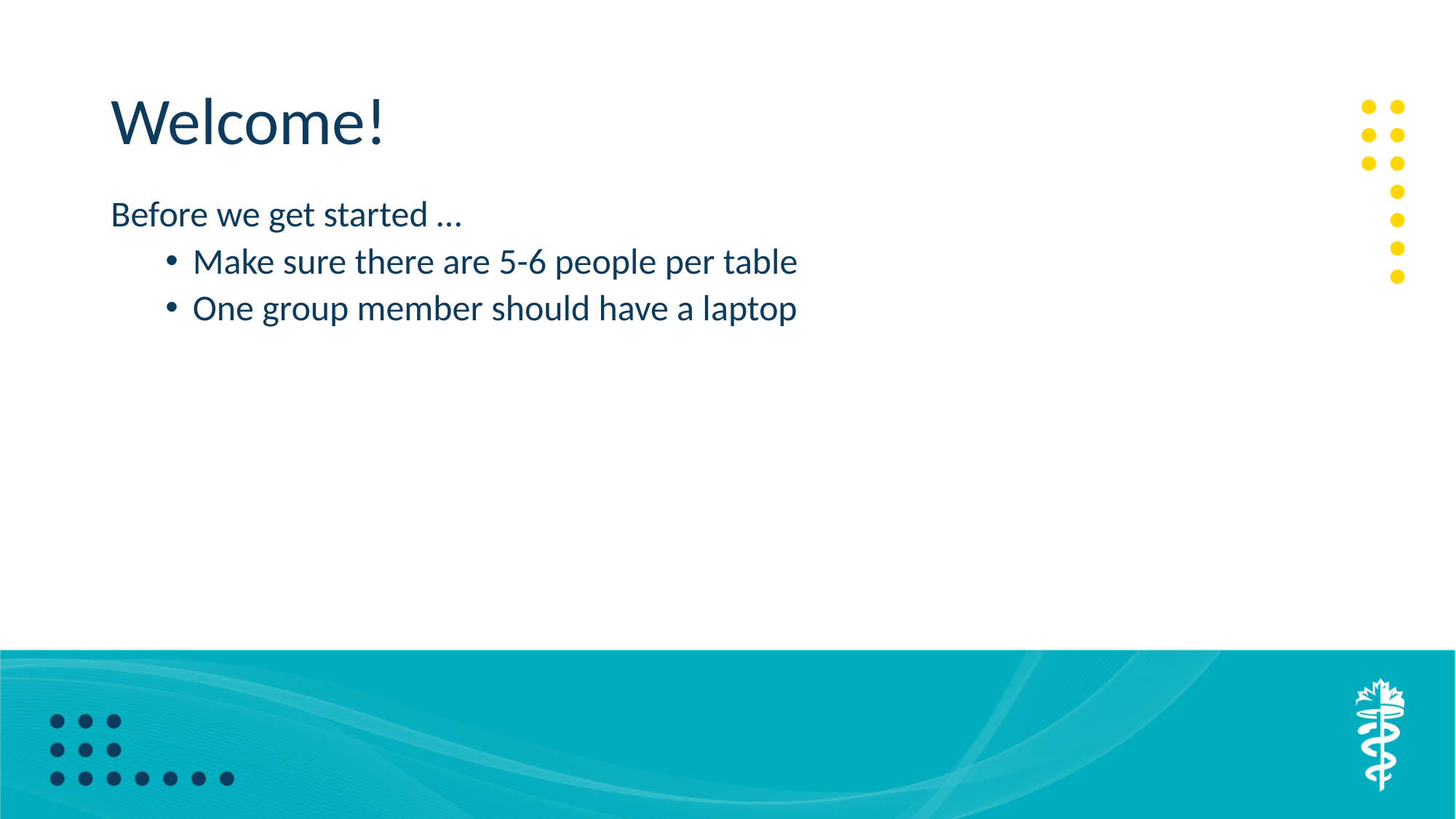

# Welcome!
Before we get started …
Make sure there are 5-6 people per table
One group member should have a laptop